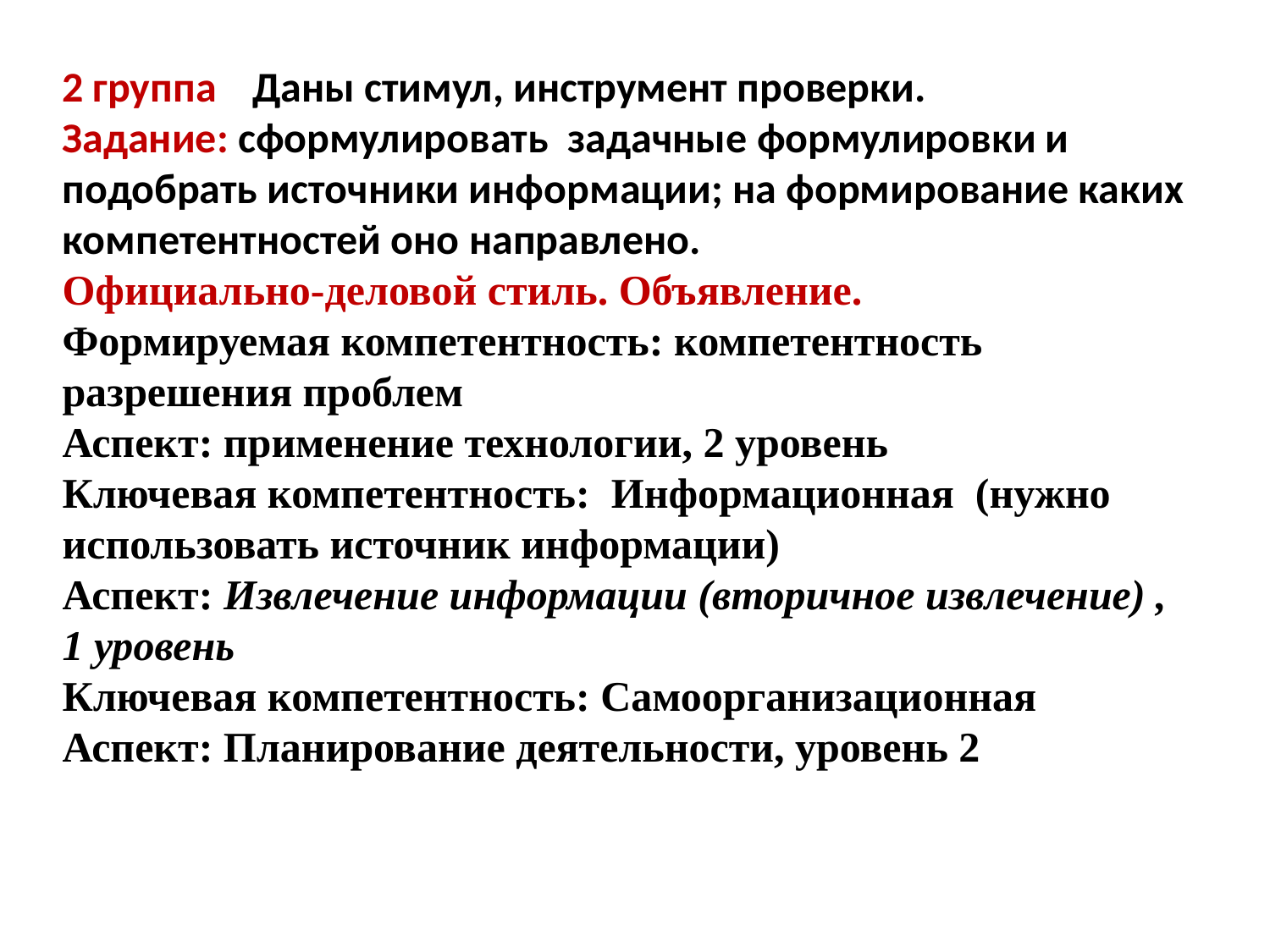

2 группа   Даны стимул, инструмент проверки.
Задание: сформулировать  задачные формулировки и подобрать источники информации; на формирование каких компетентностей оно направлено.
Официально-деловой стиль. Объявление.
Формируемая компетентность: компетентность разрешения проблем
Аспект: применение технологии, 2 уровень
Ключевая компетентность:  Информационная  (нужно использовать источник информации)
Аспект: Извлечение информации (вторичное извлечение) , 1 уровень
Ключевая компетентность: Самоорганизационная
Аспект: Планирование деятельности, уровень 2